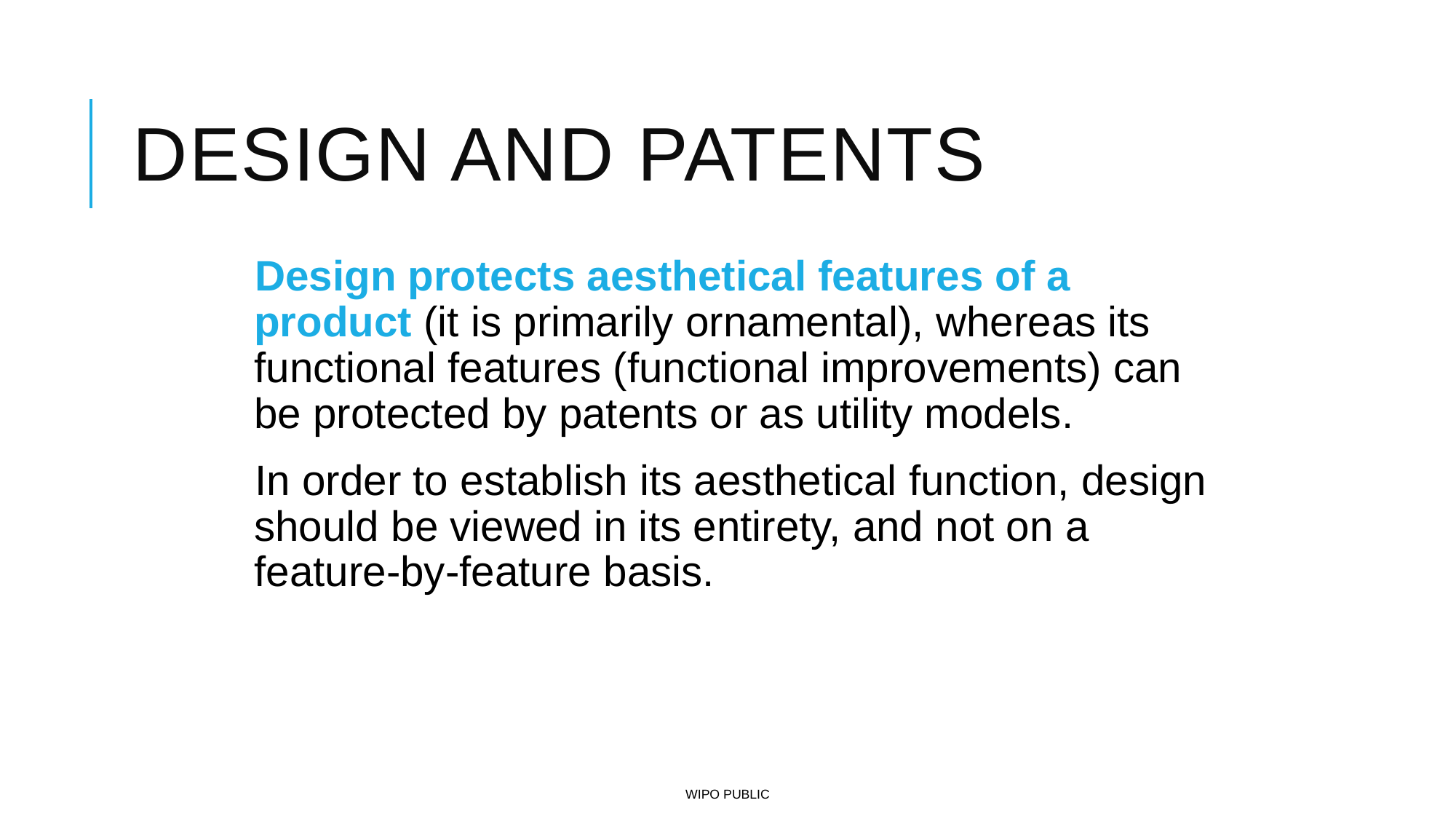

# Design and Patents
Design protects aesthetical features of a product (it is primarily ornamental), whereas its functional features (functional improvements) can be protected by patents or as utility models.
In order to establish its aesthetical function, design should be viewed in its entirety, and not on a feature-by-feature basis.